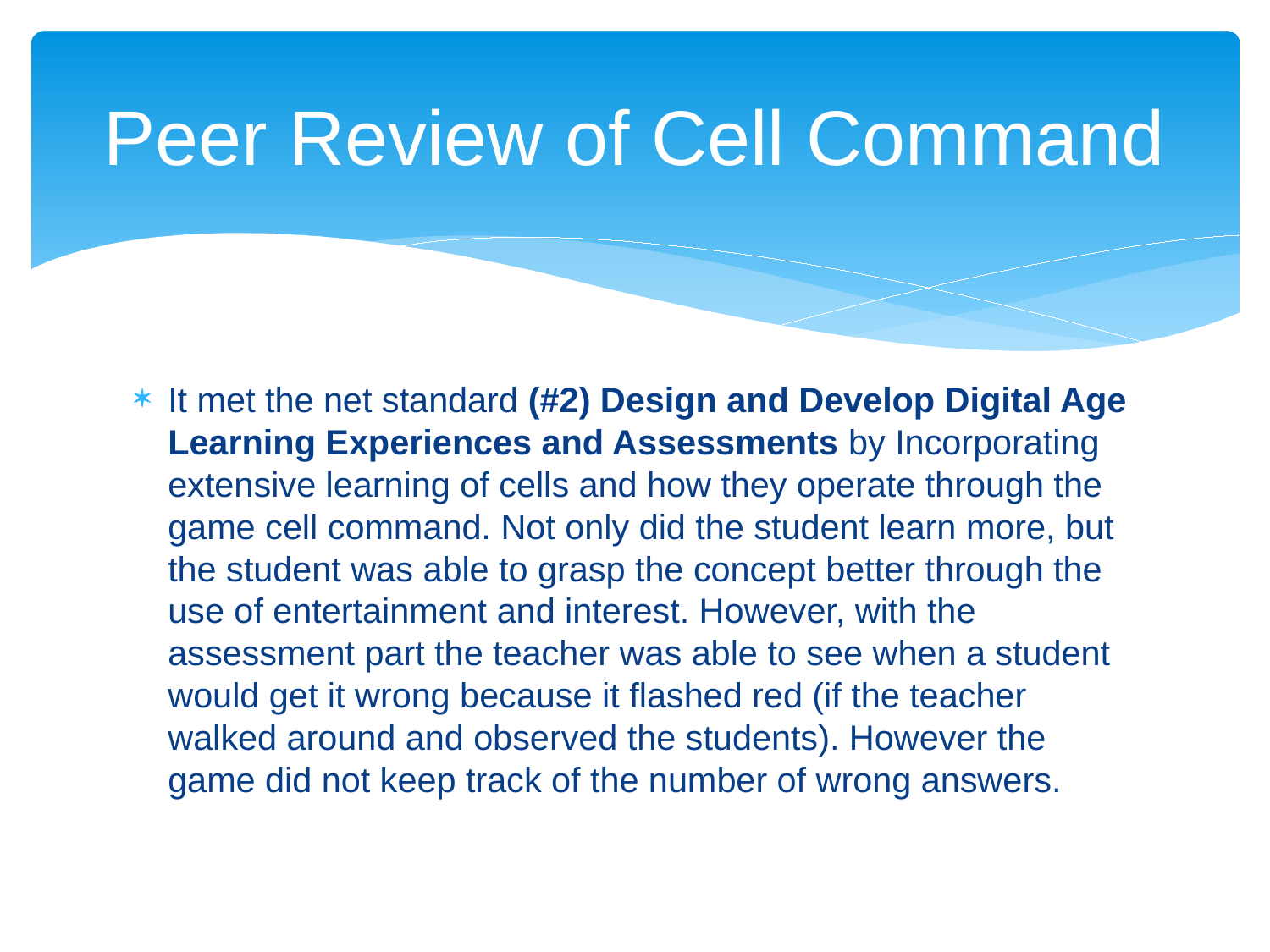

# Peer Review of Cell Command
It met the net standard (#2) Design and Develop Digital Age Learning Experiences and Assessments by Incorporating extensive learning of cells and how they operate through the game cell command. Not only did the student learn more, but the student was able to grasp the concept better through the use of entertainment and interest. However, with the assessment part the teacher was able to see when a student would get it wrong because it flashed red (if the teacher walked around and observed the students). However the game did not keep track of the number of wrong answers.